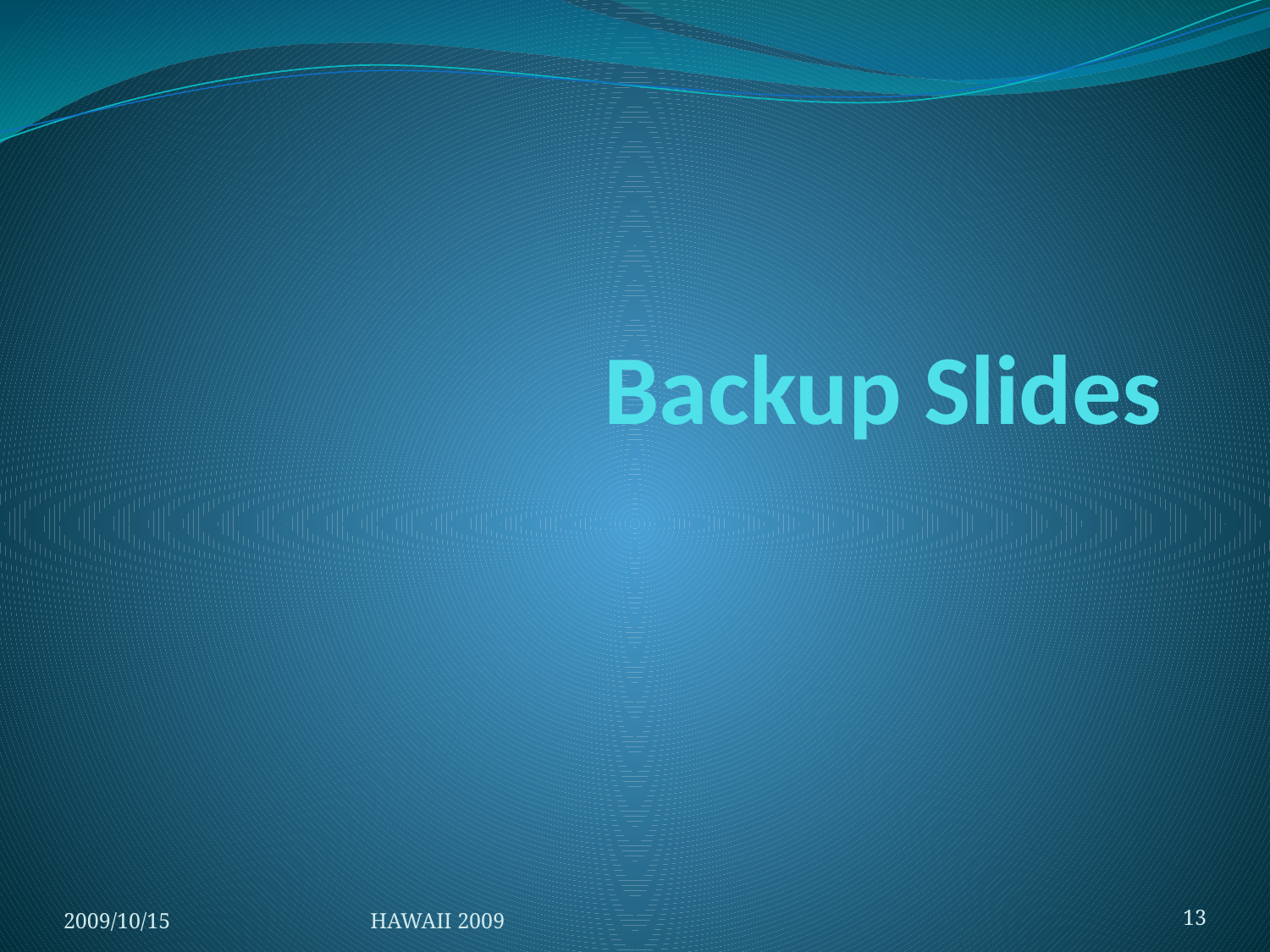

# Backup Slides

2009/10/15
HAWAII 2009
13